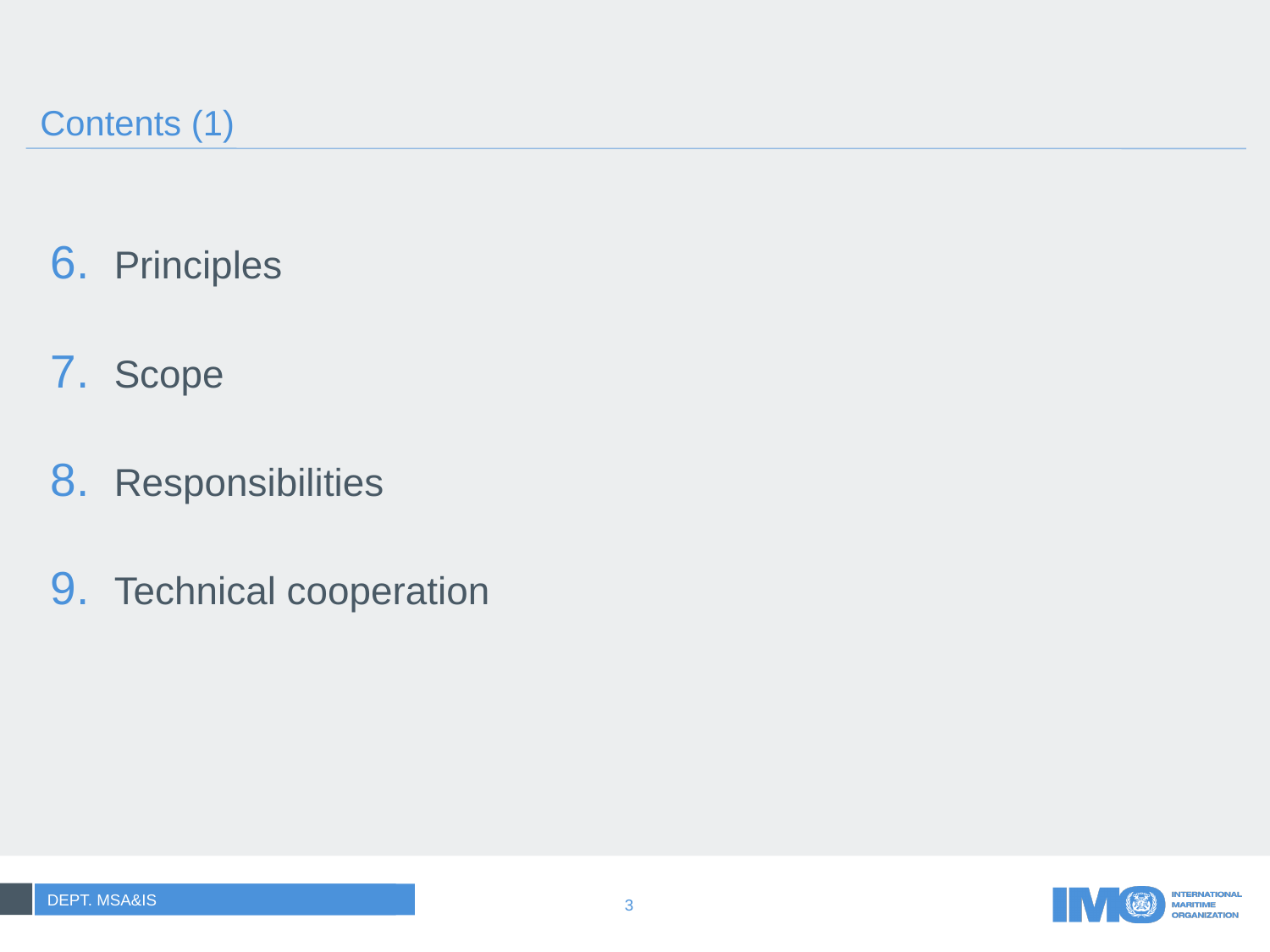

# Contents (1)

Principles

Scope

Responsibilities

Technical cooperation